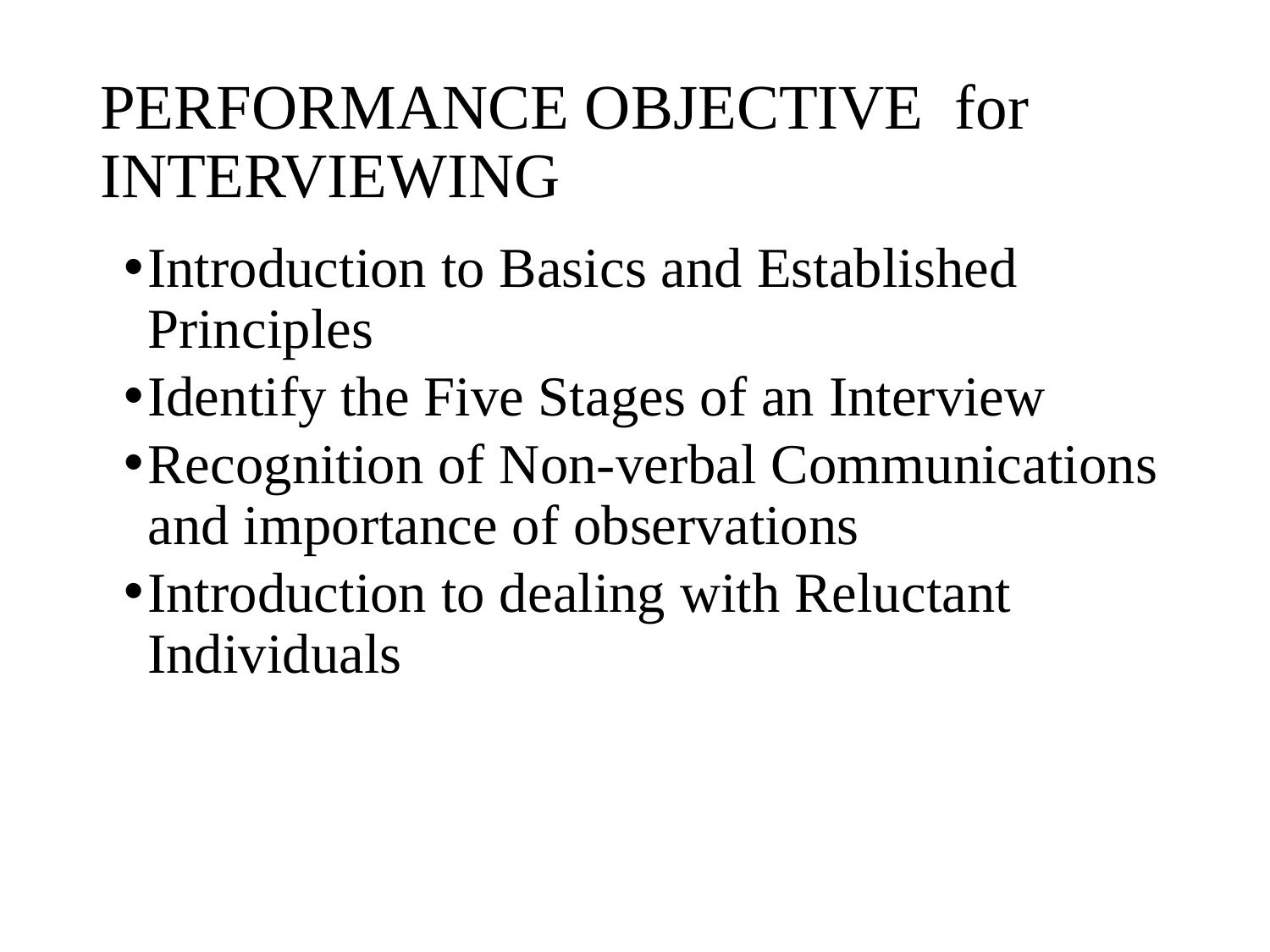

# PERFORMANCE OBJECTIVE  for INTERVIEWING
Introduction to Basics and Established Principles
Identify the Five Stages of an Interview
Recognition of Non-verbal Communications and importance of observations
Introduction to dealing with Reluctant Individuals